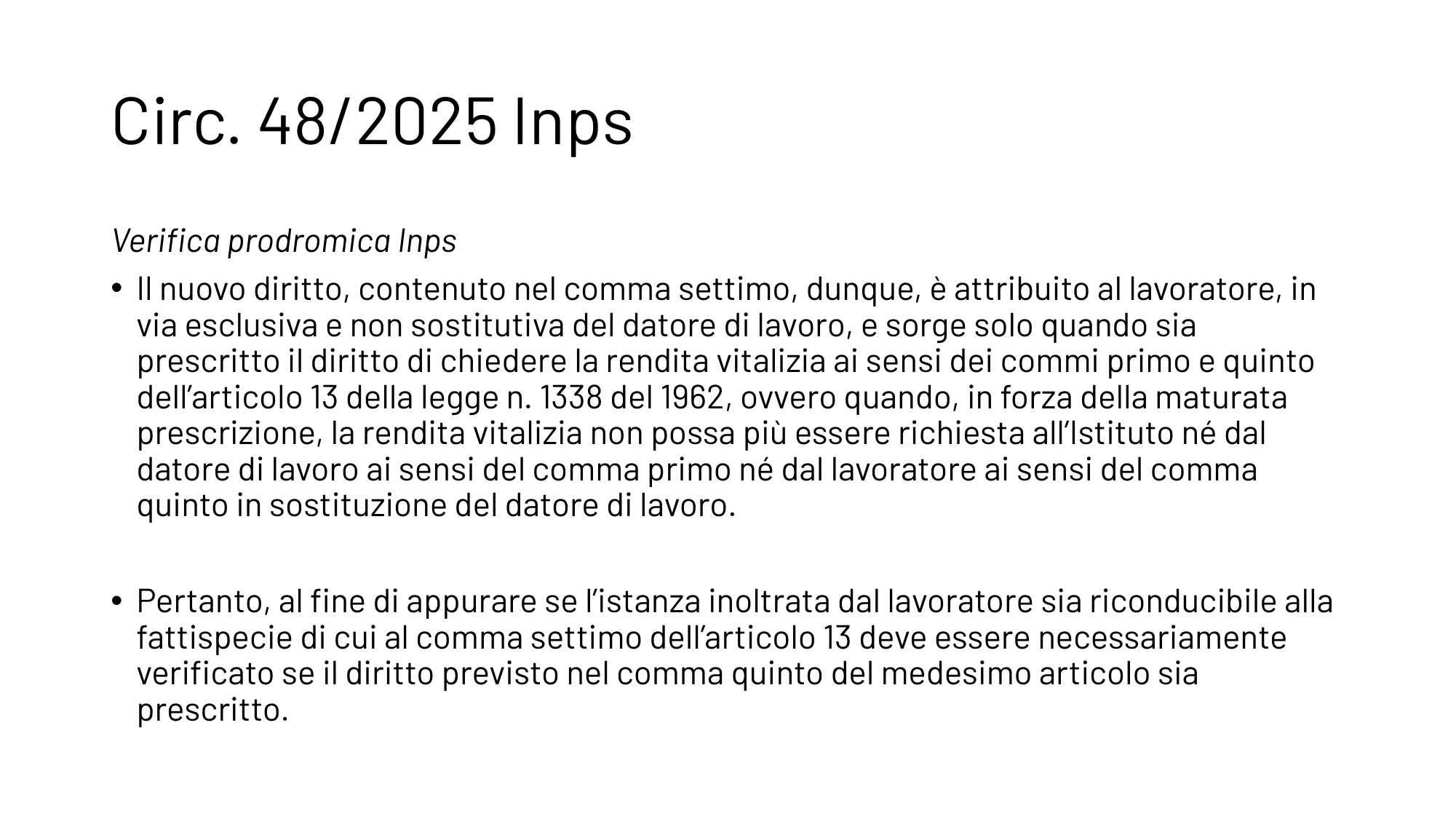

# Circ. 48/2025 Inps
Verifica prodromica Inps
Il nuovo diritto, contenuto nel comma settimo, dunque, è attribuito al lavoratore, in via esclusiva e non sostitutiva del datore di lavoro, e sorge solo quando sia prescritto il diritto di chiedere la rendita vitalizia ai sensi dei commi primo e quinto dell’articolo 13 della legge n. 1338 del 1962, ovvero quando, in forza della maturata prescrizione, la rendita vitalizia non possa più essere richiesta all’Istituto né dal datore di lavoro ai sensi del comma primo né dal lavoratore ai sensi del comma quinto in sostituzione del datore di lavoro.

Pertanto, al fine di appurare se l’istanza inoltrata dal lavoratore sia riconducibile alla fattispecie di cui al comma settimo dell’articolo 13 deve essere necessariamente verificato se il diritto previsto nel comma quinto del medesimo articolo sia prescritto.